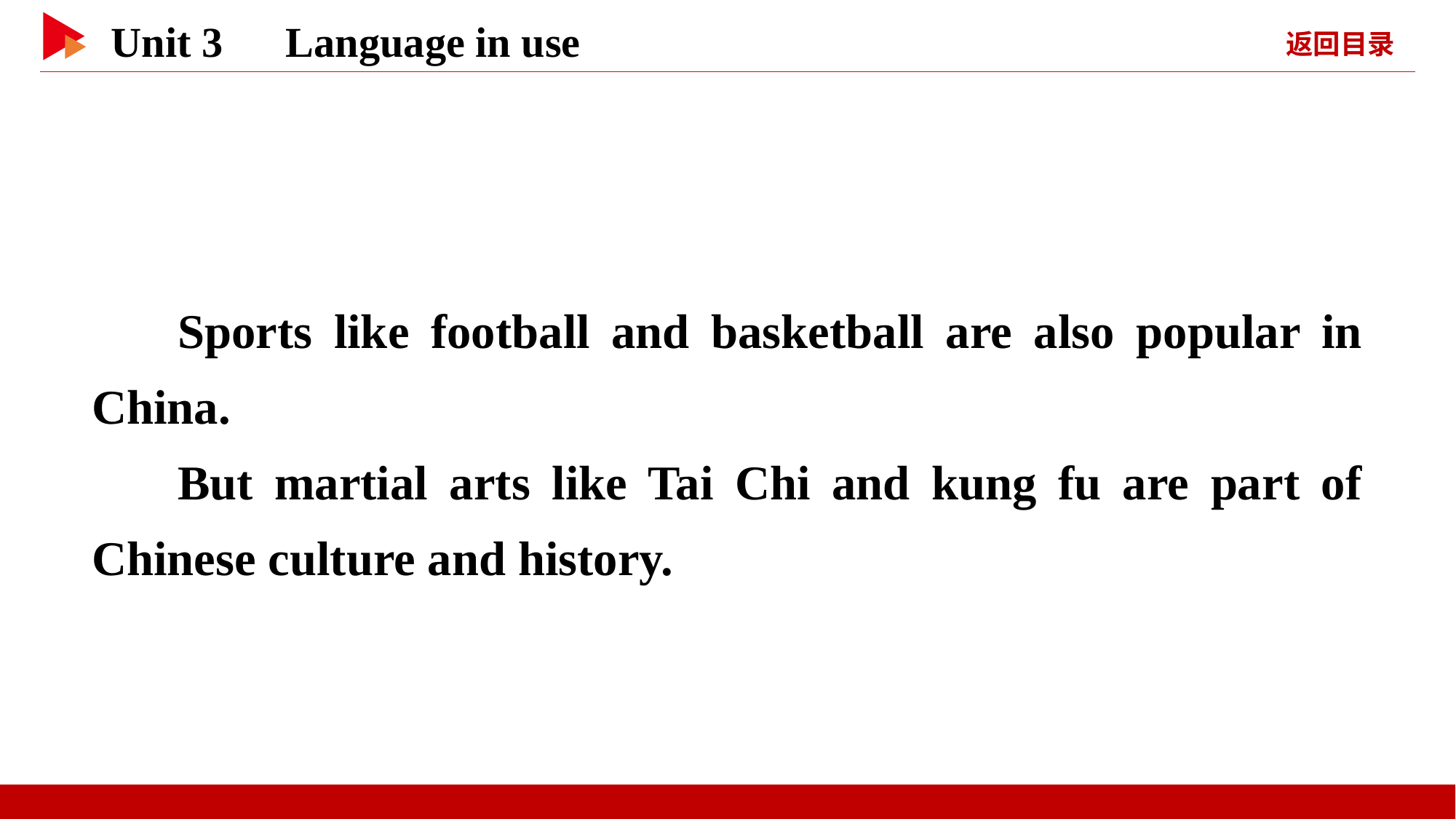

Sports like football and basketball are also popular in China.
But martial arts like Tai Chi and kung fu are part of Chinese culture and history.